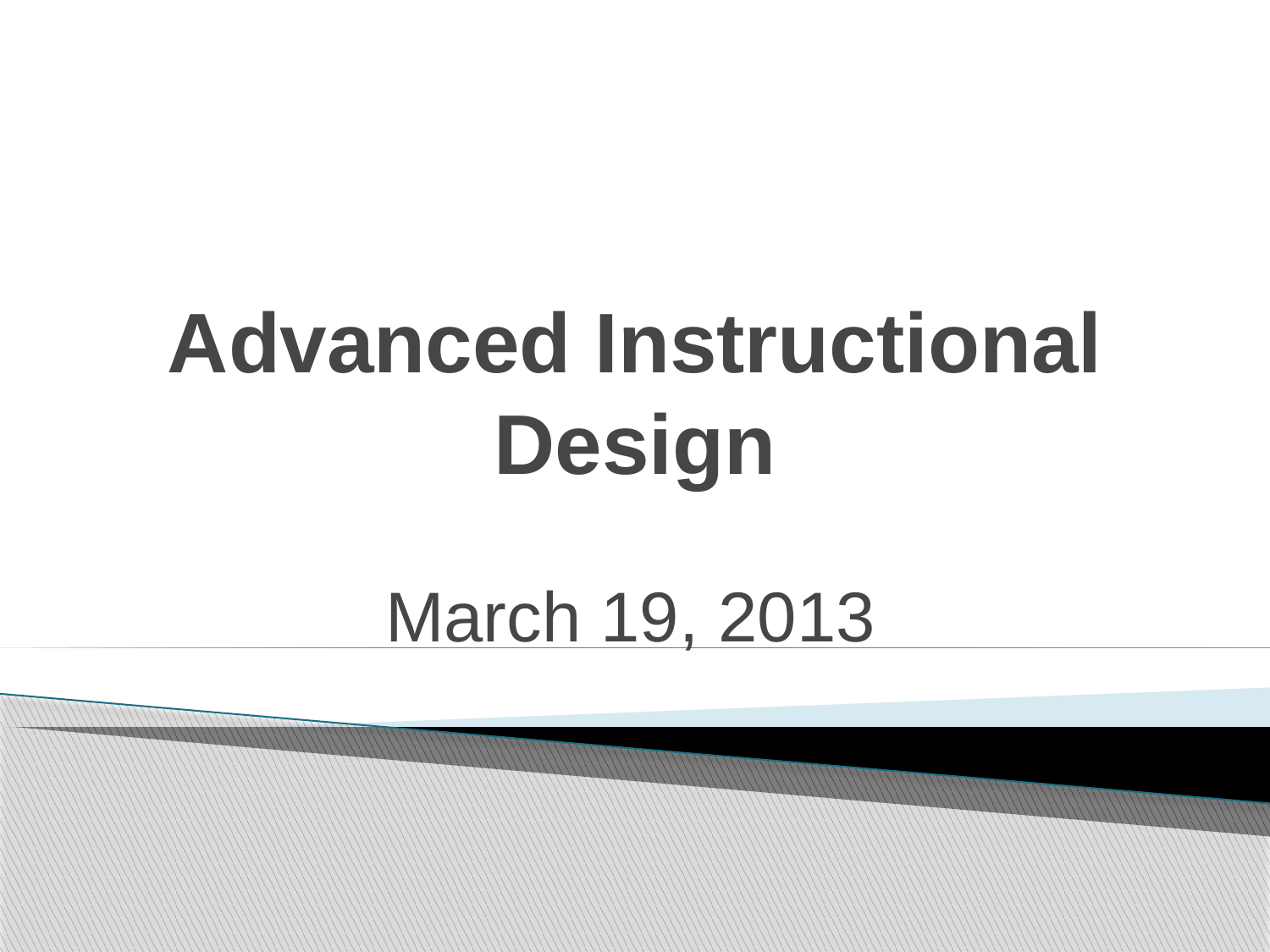

# Advanced Instructional Design

March 19, 2013